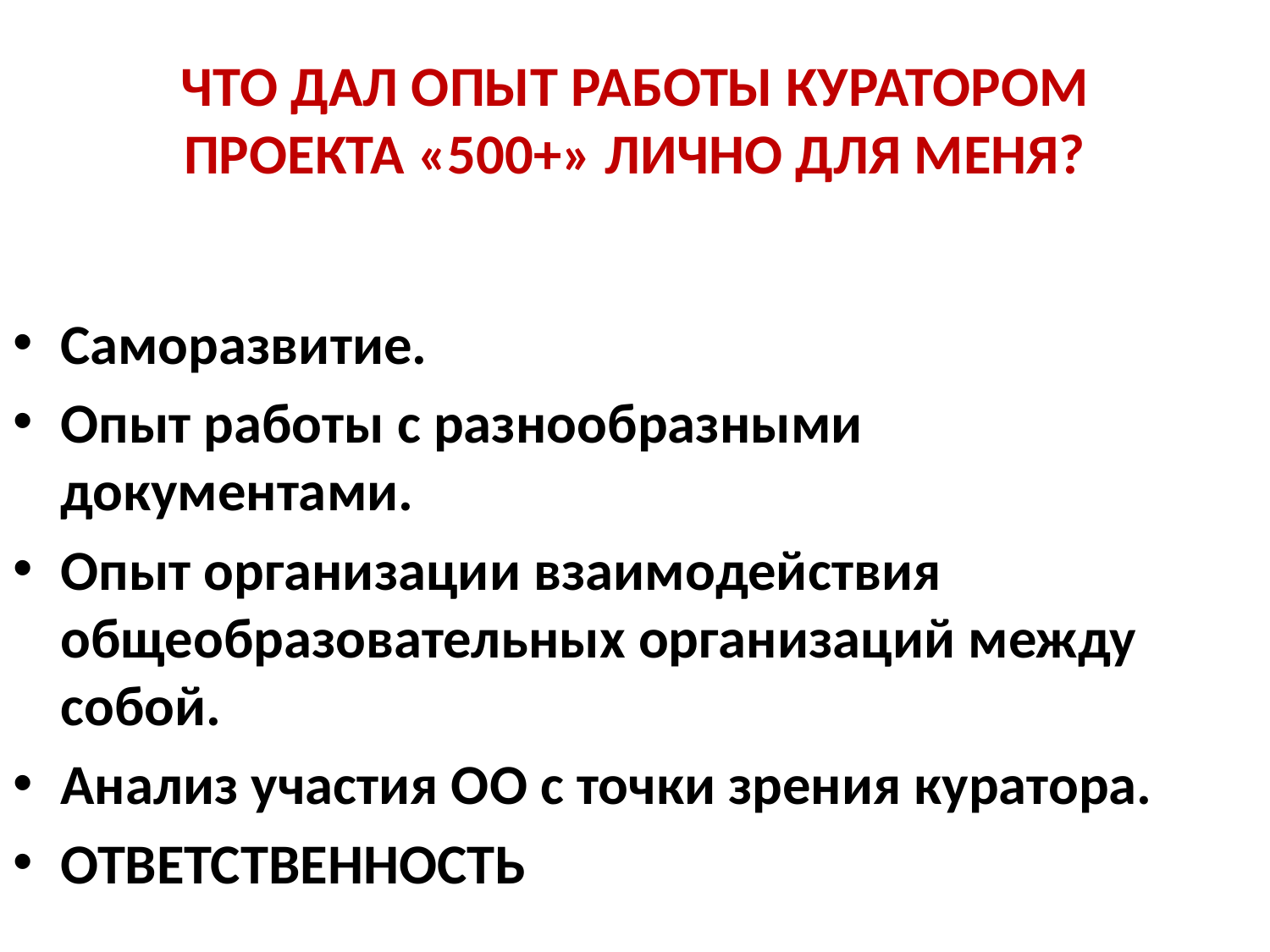

# ЧТО ДАЛ ОПЫТ РАБОТЫ КУРАТОРОМ ПРОЕКТА «500+» ЛИЧНО ДЛЯ МЕНЯ?

Саморазвитие.
Опыт работы с разнообразными документами.
Опыт организации взаимодействия общеобразовательных организаций между собой.
Анализ участия ОО с точки зрения куратора.
ОТВЕТСТВЕННОСТЬ